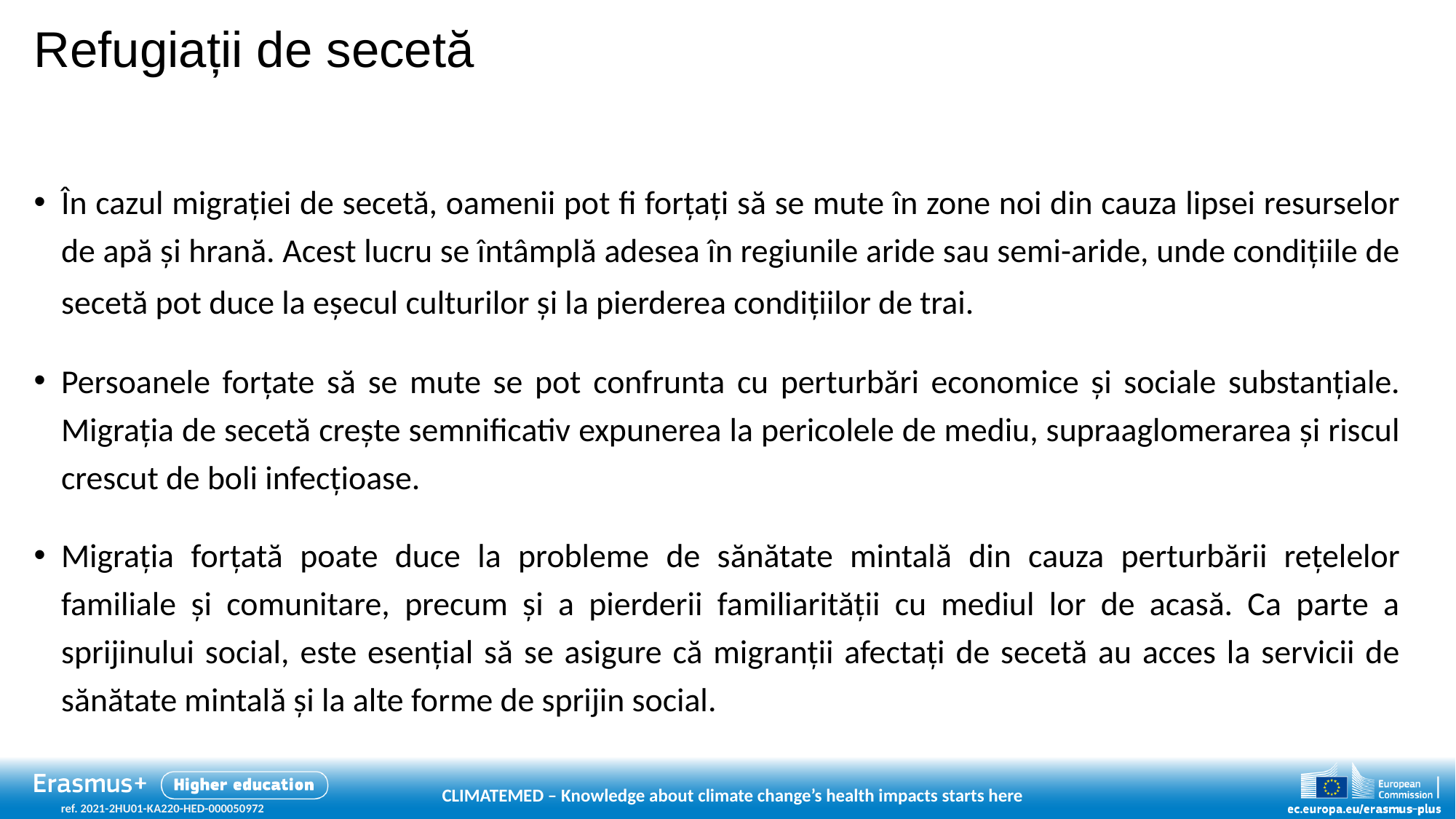

# Refugiații de secetă
În cazul migrației de secetă, oamenii pot fi forțați să se mute în zone noi din cauza lipsei resurselor de apă și hrană. Acest lucru se întâmplă adesea în regiunile aride sau semi-aride, unde condițiile de secetă pot duce la eșecul culturilor și la pierderea condițiilor de trai.
Persoanele forțate să se mute se pot confrunta cu perturbări economice și sociale substanțiale. Migrația de secetă crește semnificativ expunerea la pericolele de mediu, supraaglomerarea și riscul crescut de boli infecțioase.
Migrația forțată poate duce la probleme de sănătate mintală din cauza perturbării rețelelor familiale și comunitare, precum și a pierderii familiarității cu mediul lor de acasă. Ca parte a sprijinului social, este esențial să se asigure că migranții afectați de secetă au acces la servicii de sănătate mintală și la alte forme de sprijin social.